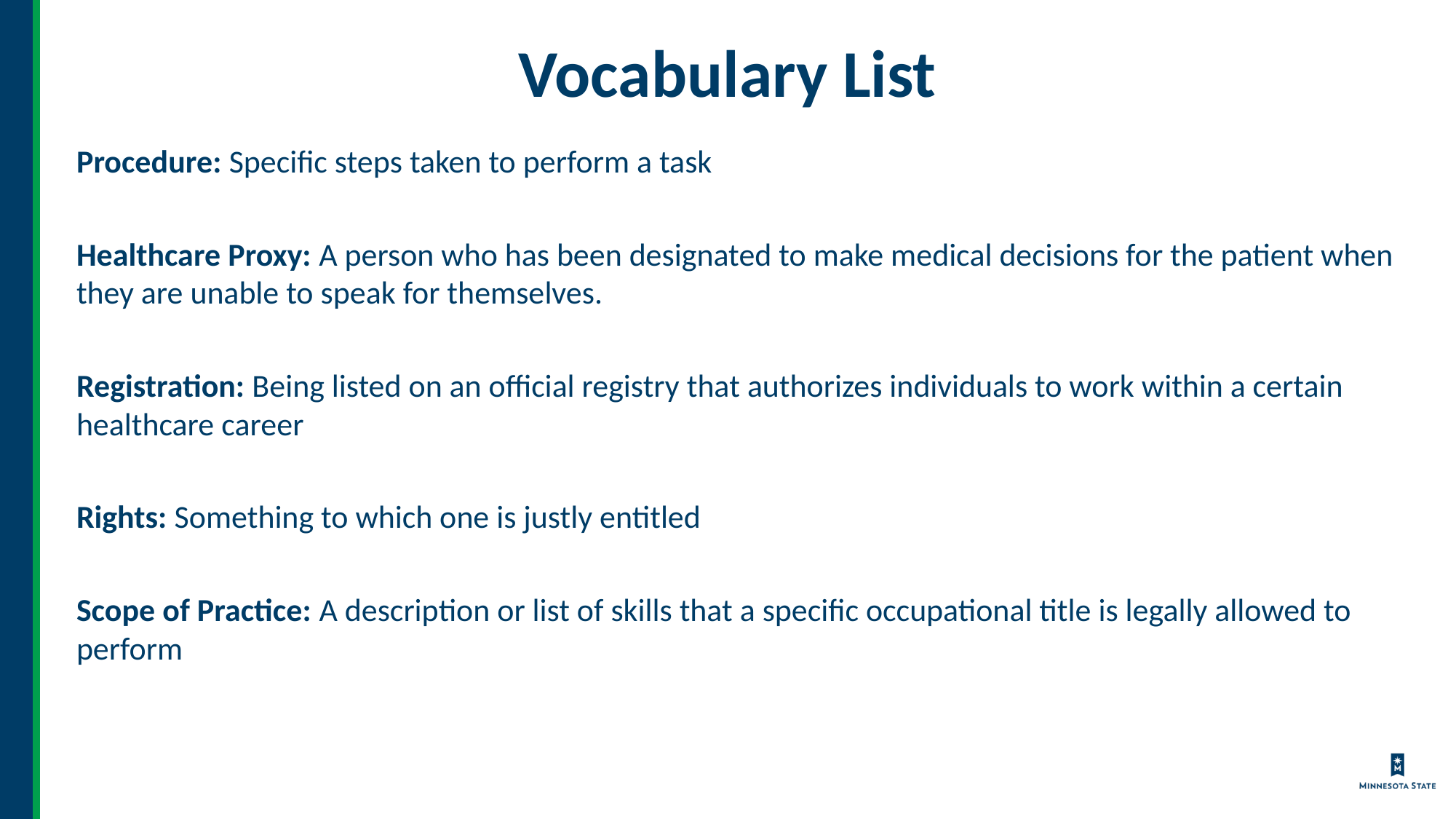

# Vocabulary List
Procedure: Specific steps taken to perform a task

Healthcare Proxy: A person who has been designated to make medical decisions for the patient when they are unable to speak for themselves.

Registration: Being listed on an official registry that authorizes individuals to work within a certain healthcare career

Rights: Something to which one is justly entitled

Scope of Practice: A description or list of skills that a specific occupational title is legally allowed to perform